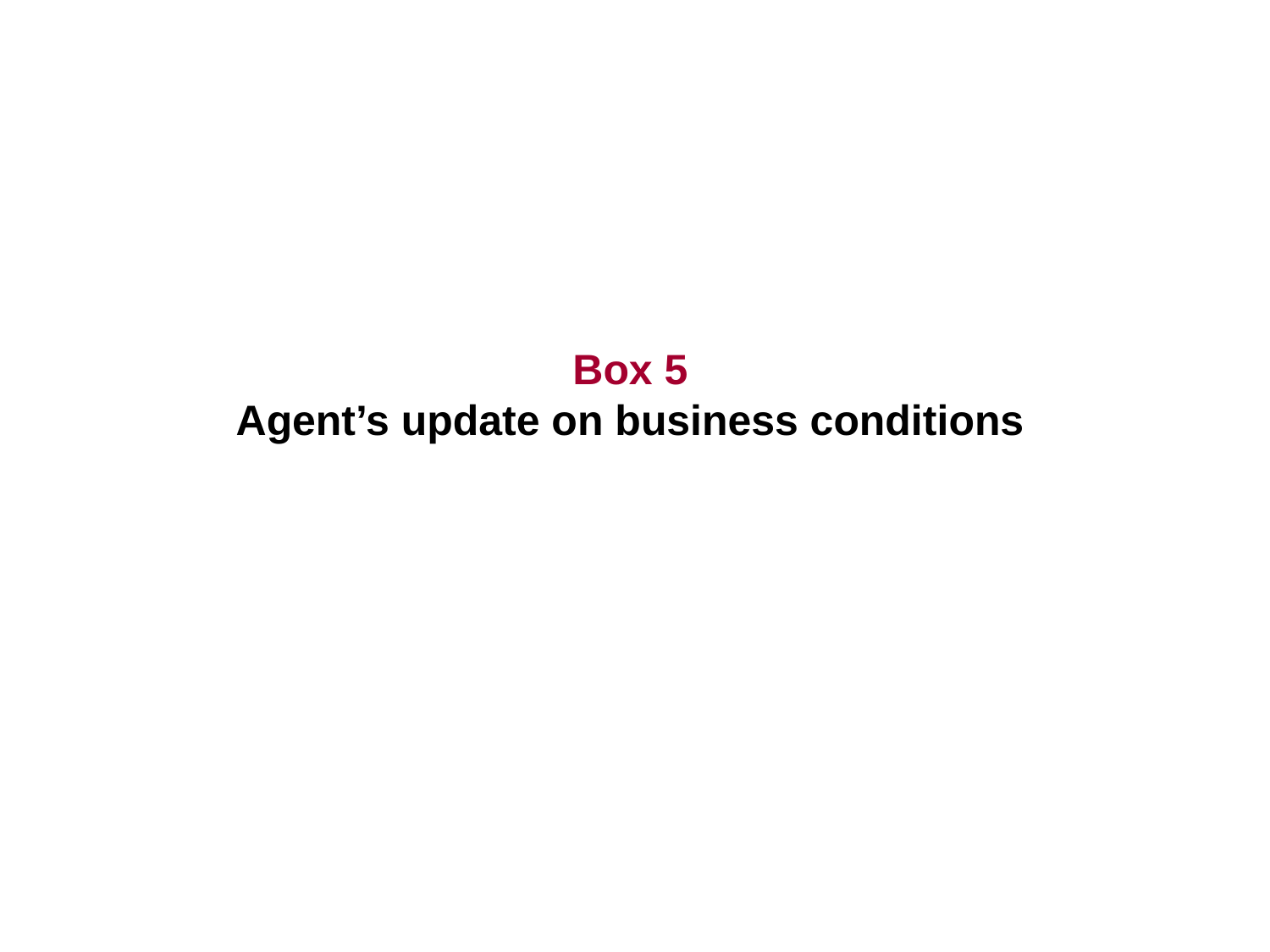

Box 5
Agent’s update on business conditions